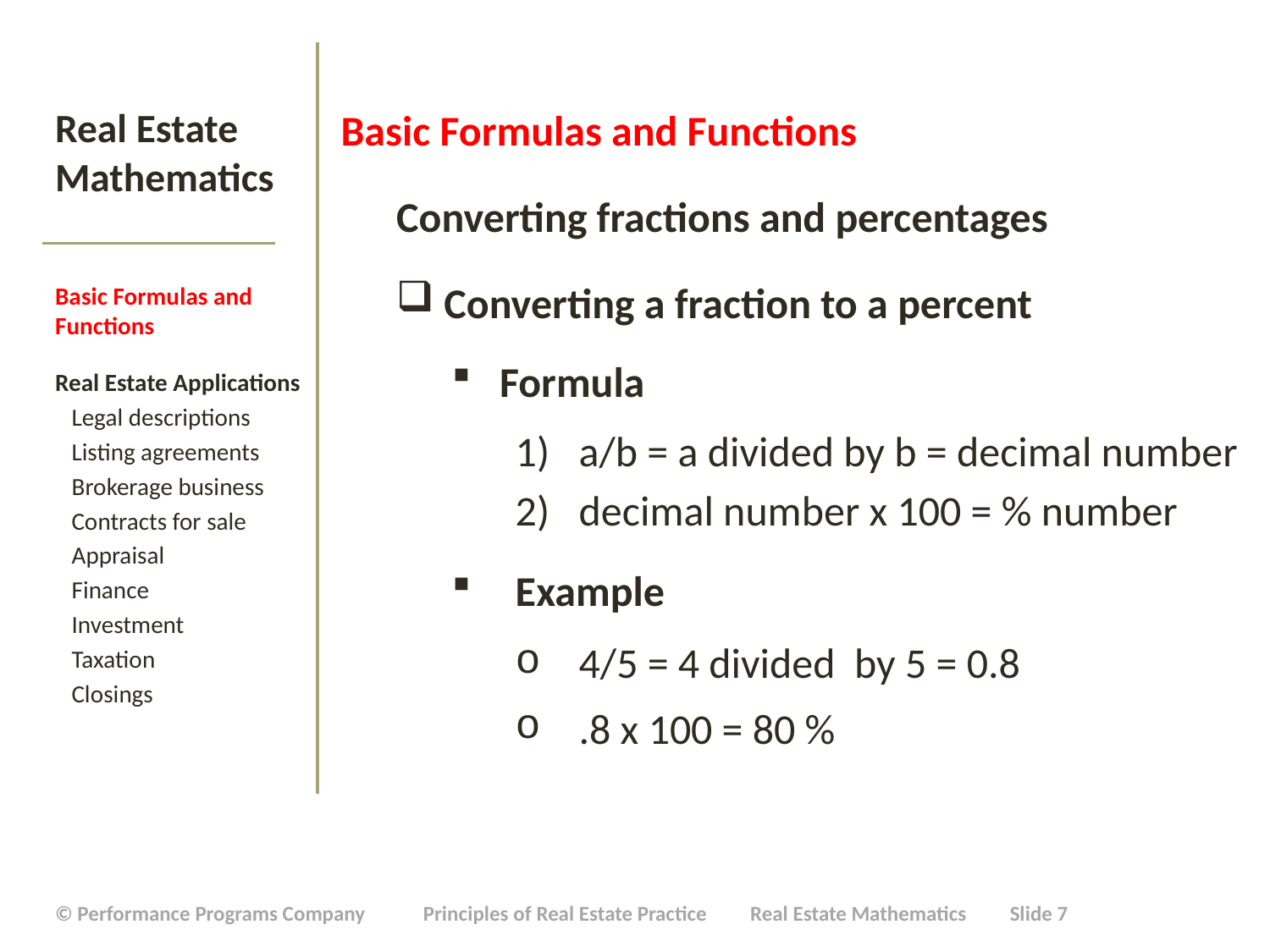

Basic Formulas and Functions

Converting fractions and percentages

Converting a fraction to a percent
Formula
a/b = a divided by b = decimal number
decimal number x 100 = % number
Example
4/5 = 4 divided  by 5 = 0.8
.8 x 100 = 80 %
# Real Estate Mathematics

Basic Formulas and Functions

Real Estate Applications
   Legal descriptions
   Listing agreements
   Brokerage business
   Contracts for sale
   Appraisal
   Finance
   Investment
   Taxation
   Closings

| © Performance Programs Company Principles of Real Estate Practice Real Estate Mathematics Slide 7 |
| --- |